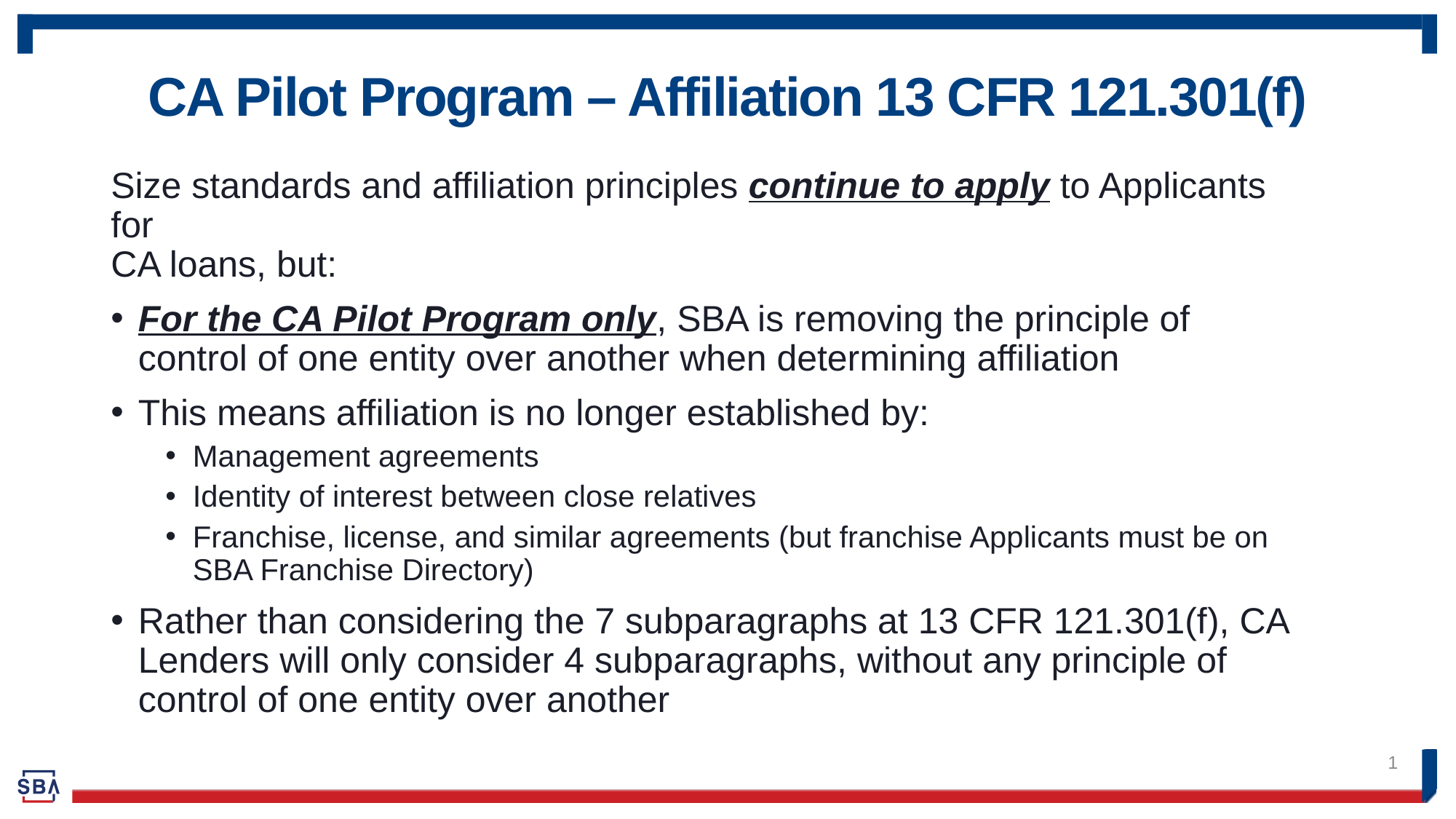

# CA Pilot Program – Affiliation 13 CFR 121.301(f)
Size standards and affiliation principles continue to apply to Applicants for
CA loans, but:
For the CA Pilot Program only, SBA is removing the principle of control of one entity over another when determining affiliation
This means affiliation is no longer established by:
Management agreements
Identity of interest between close relatives
Franchise, license, and similar agreements (but franchise Applicants must be on SBA Franchise Directory)
Rather than considering the 7 subparagraphs at 13 CFR 121.301(f), CA Lenders will only consider 4 subparagraphs, without any principle of control of one entity over another
1